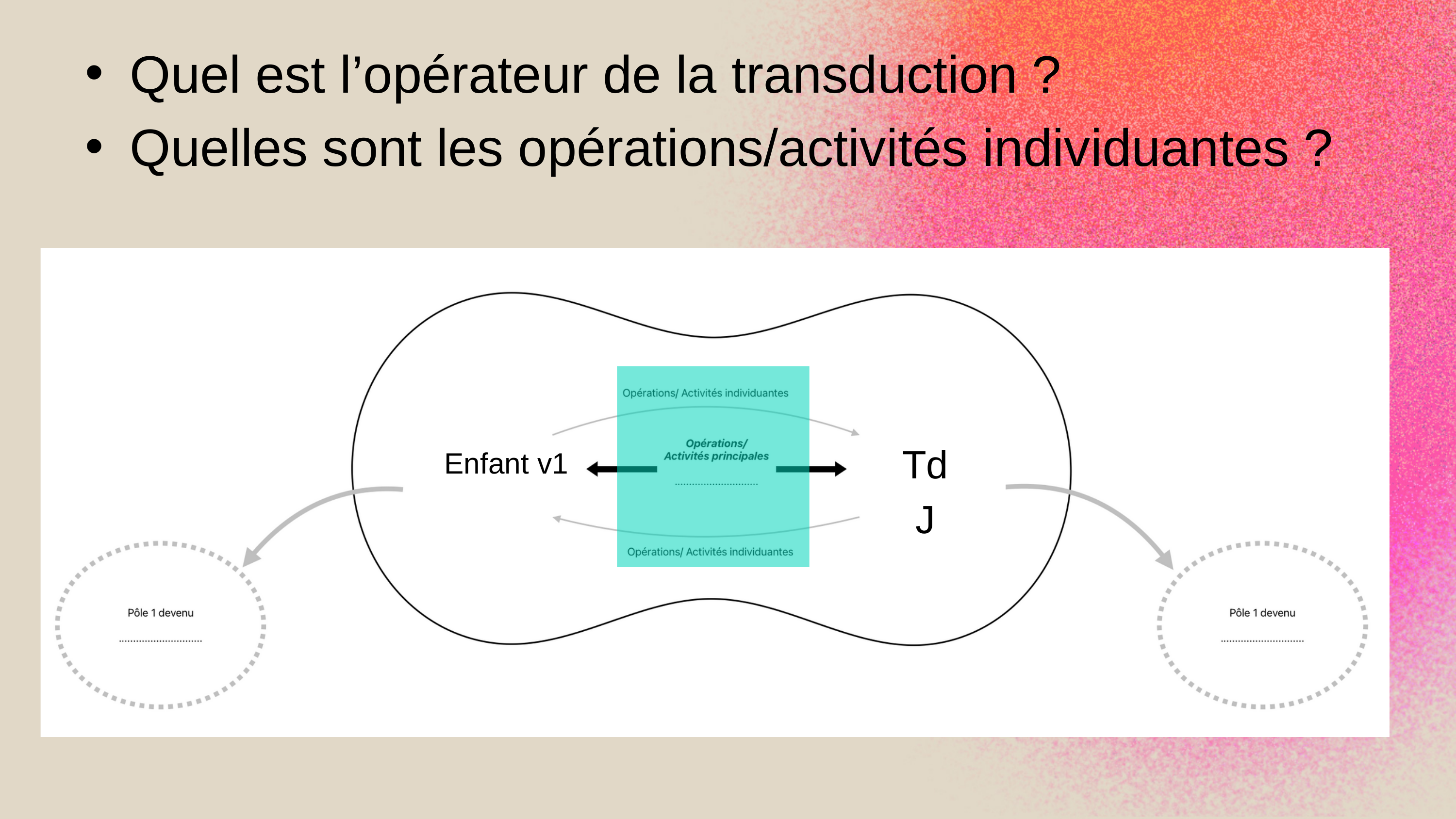

Quel est l’opérateur de la transduction ?
Quelles sont les opérations/activités individuantes ?

TdJ

Aire

Aire
Enfant v1